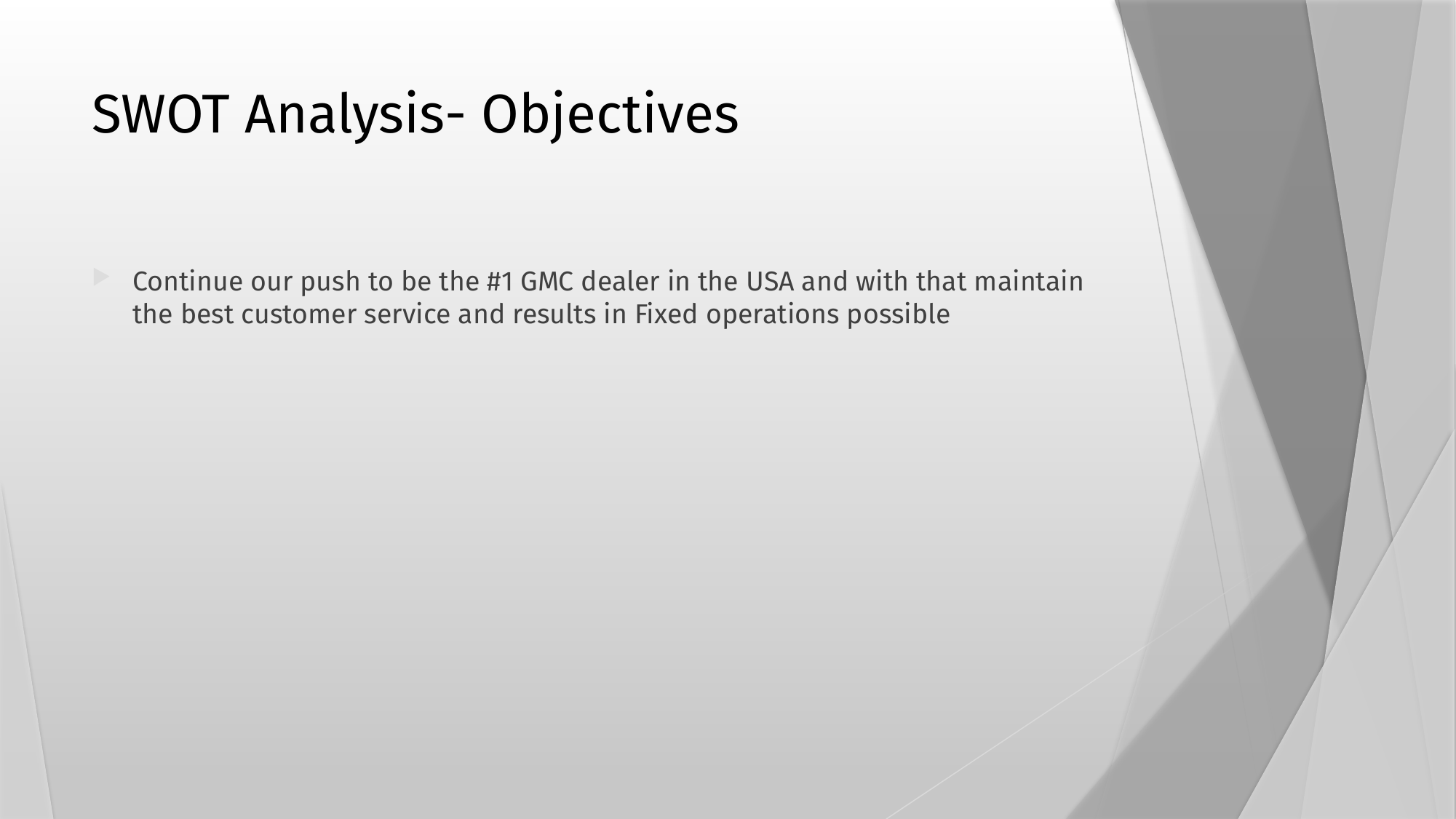

# SWOT Analysis- Objectives
Continue our push to be the #1 GMC dealer in the USA and with that maintain the best customer service and results in Fixed operations possible